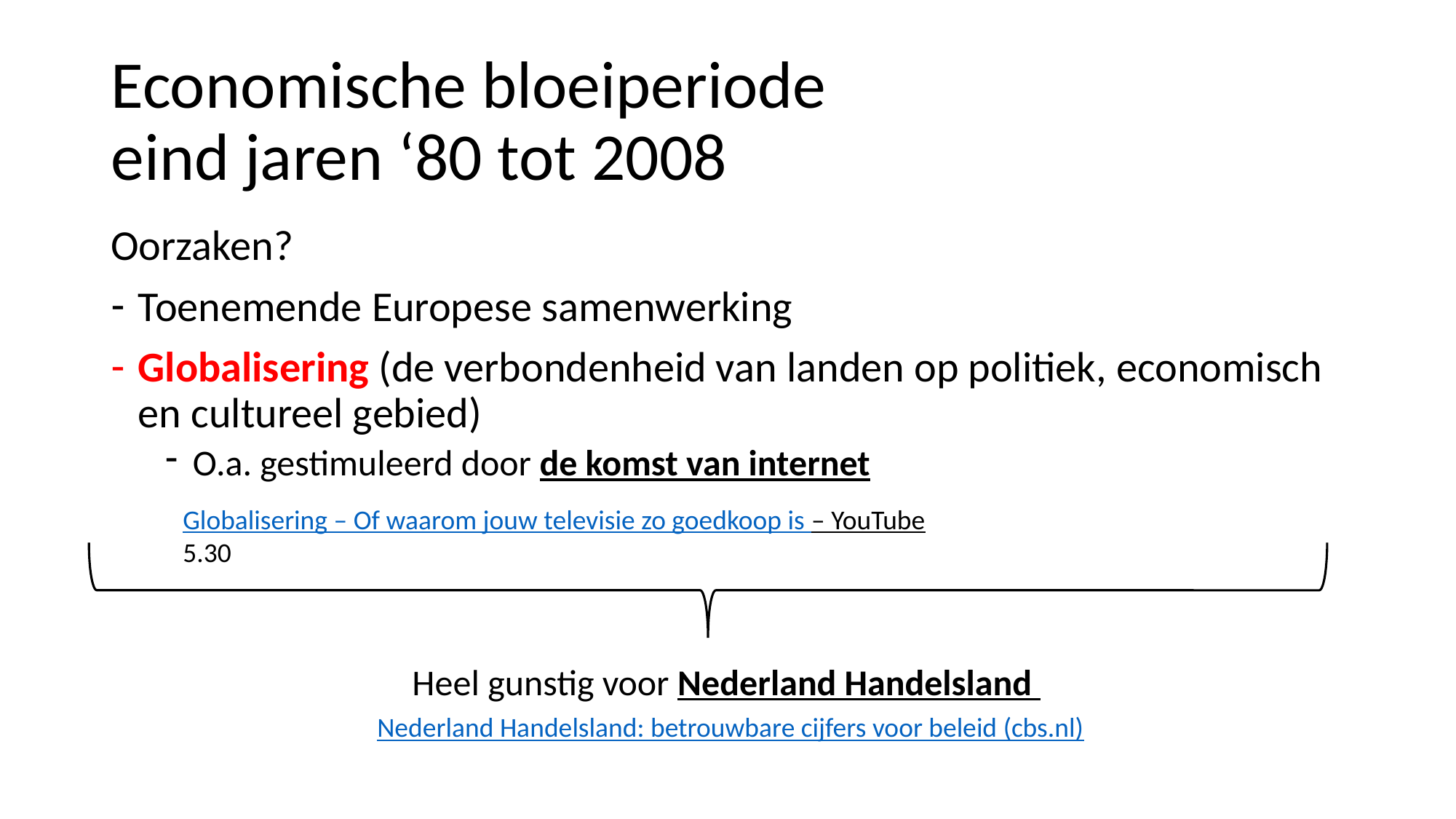

# Economische bloeiperiode eind jaren ‘80 tot 2008
Oorzaken?
Toenemende Europese samenwerking
Globalisering (de verbondenheid van landen op politiek, economisch en cultureel gebied)
O.a. gestimuleerd door de komst van internet
Globalisering – Of waarom jouw televisie zo goedkoop is – YouTube 5.30
Heel gunstig voor Nederland Handelsland
Nederland Handelsland: betrouwbare cijfers voor beleid (cbs.nl)